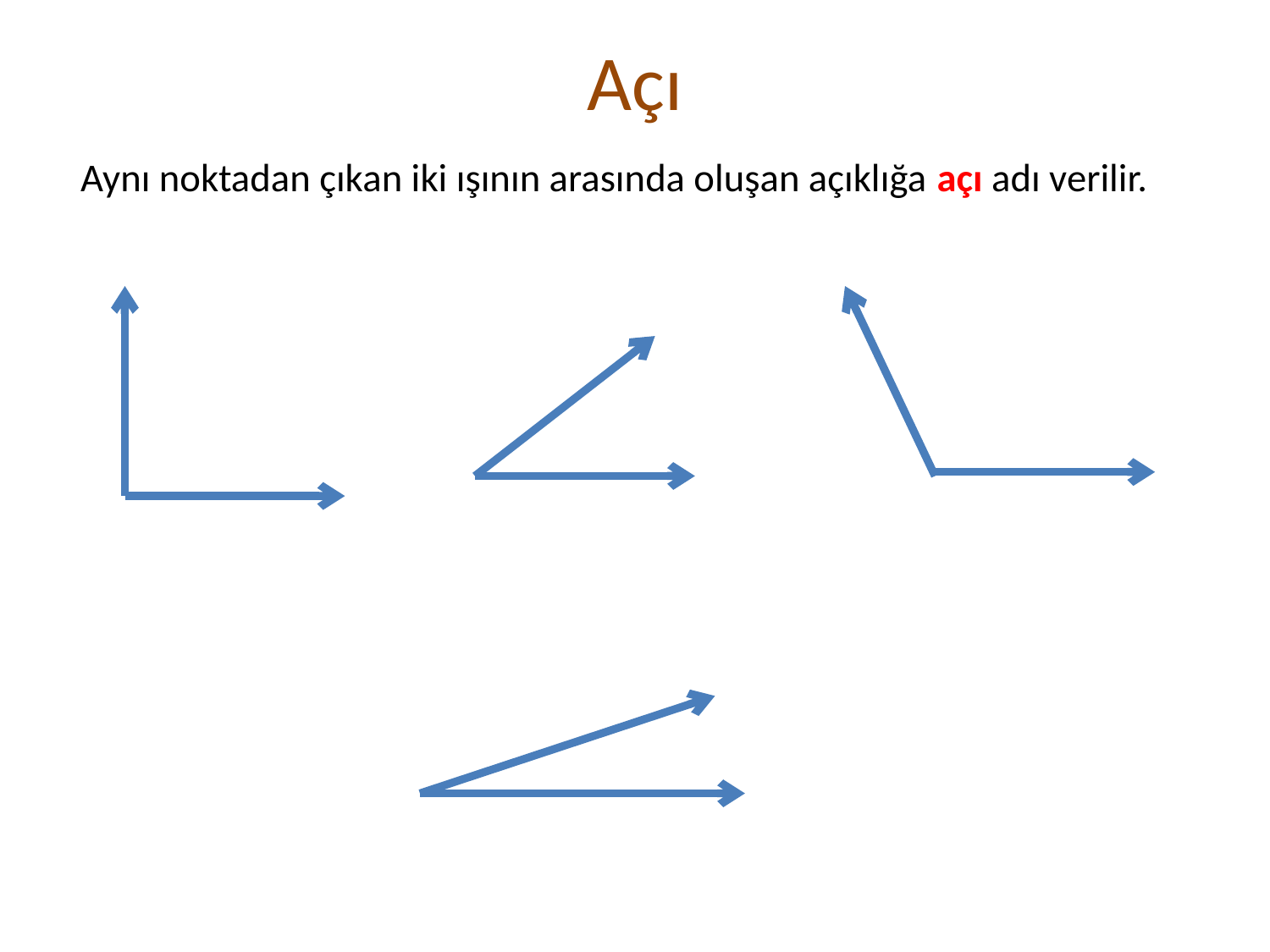

# Açı
     Aynı noktadan çıkan iki ışının arasında oluşan açıklığa açı adı verilir.